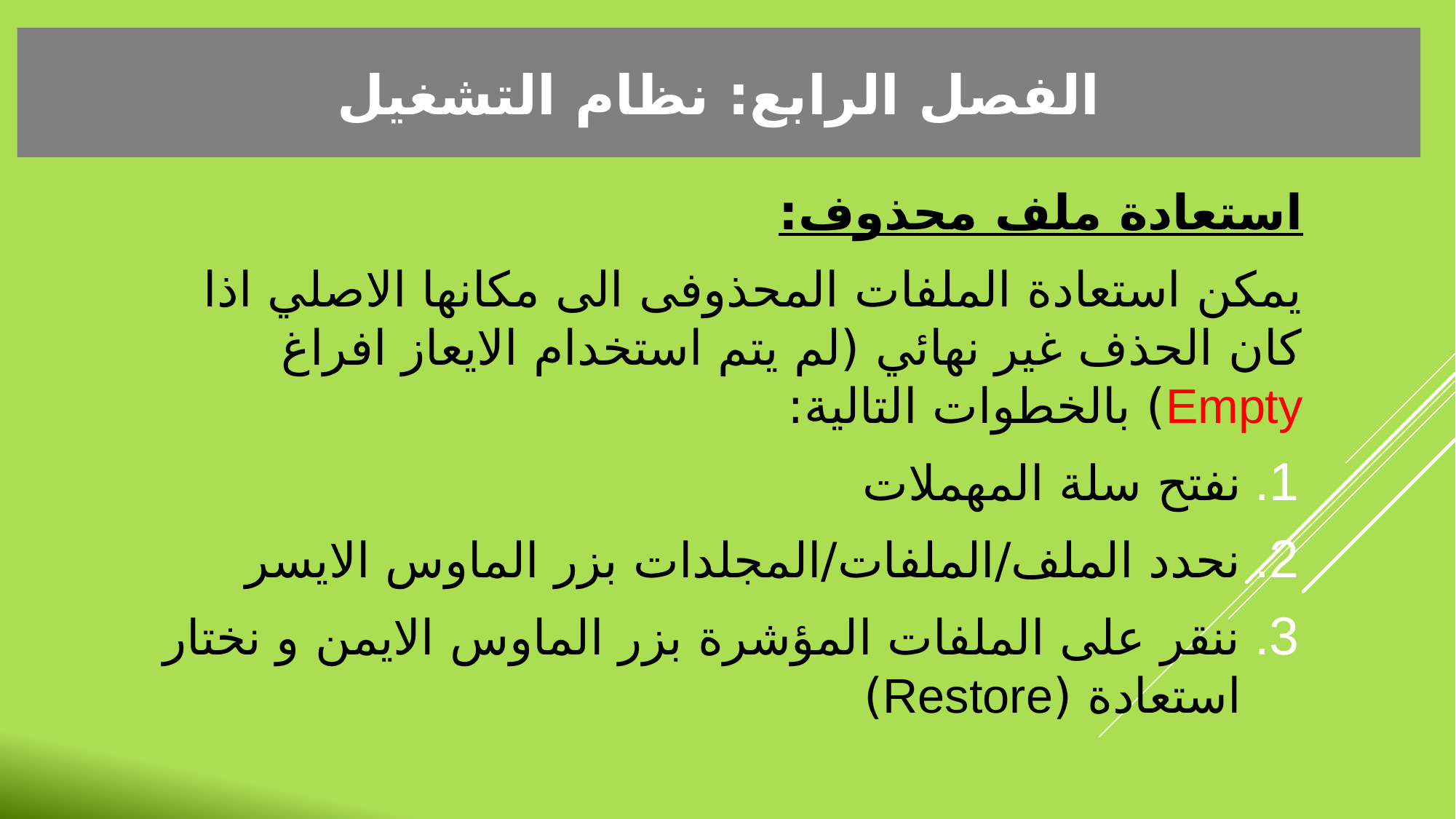

الفصل الرابع: نظام التشغيل
استعادة ملف محذوف:
يمكن استعادة الملفات المحذوفى الى مكانها الاصلي اذا كان الحذف غير نهائي (لم يتم استخدام الايعاز افراغ Empty) بالخطوات التالية:
نفتح سلة المهملات
نحدد الملف/الملفات/المجلدات بزر الماوس الايسر
ننقر على الملفات المؤشرة بزر الماوس الايمن و نختار استعادة (Restore)